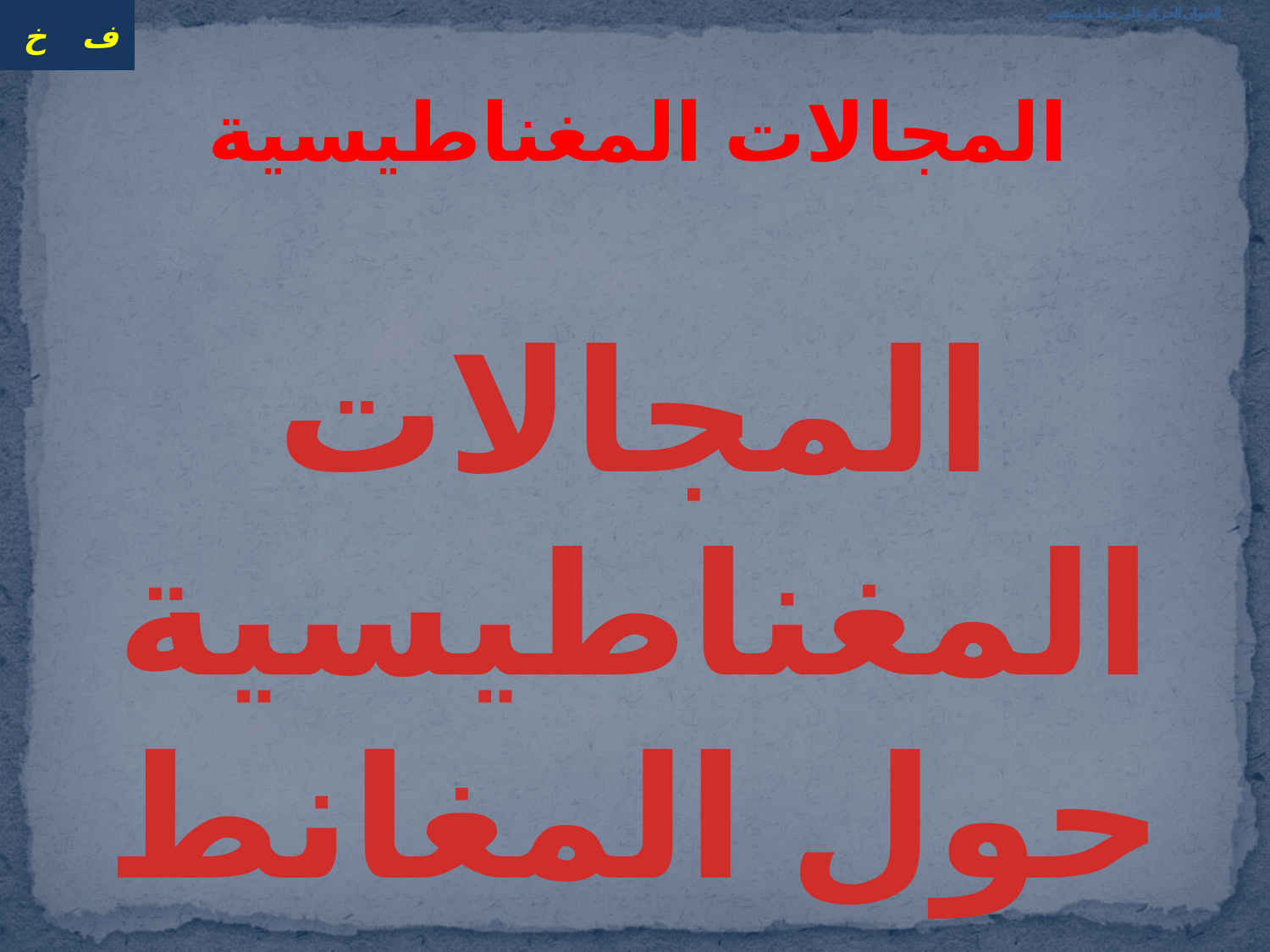

# العنوان الحركة على خط مستقيم
المجالات المغناطيسية
المجالات المغناطيسية حول المغانط الدائمة